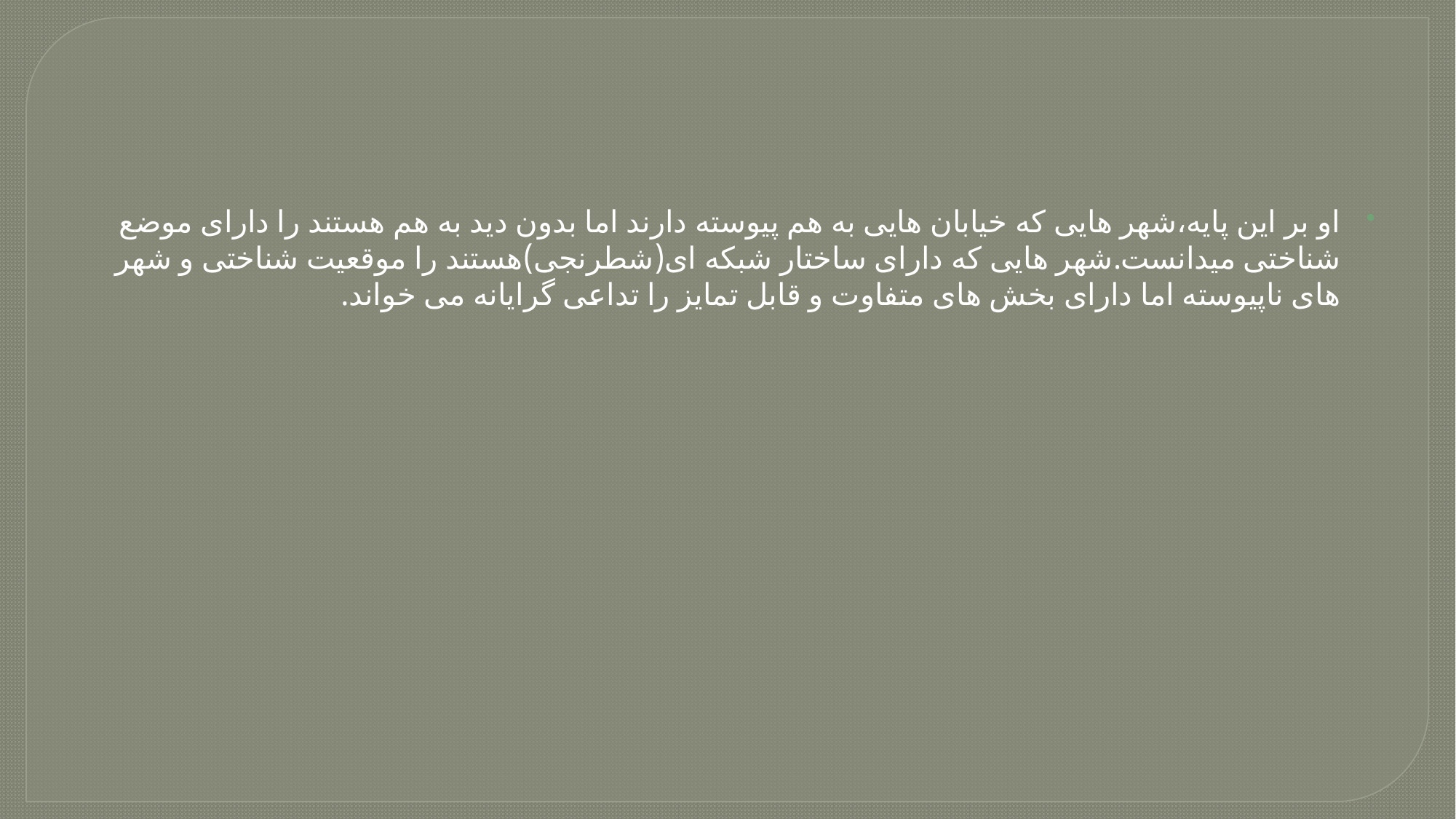

او بر این پایه،شهر هایی که خیابان هایی به هم پیوسته دارند اما بدون دید به هم هستند را دارای موضع شناختی میدانست.شهر هایی که دارای ساختار شبکه ای(شطرنجی)هستند را موقعیت شناختی و شهر های ناپیوسته اما دارای بخش های متفاوت و قابل تمایز را تداعی گرایانه می خواند.